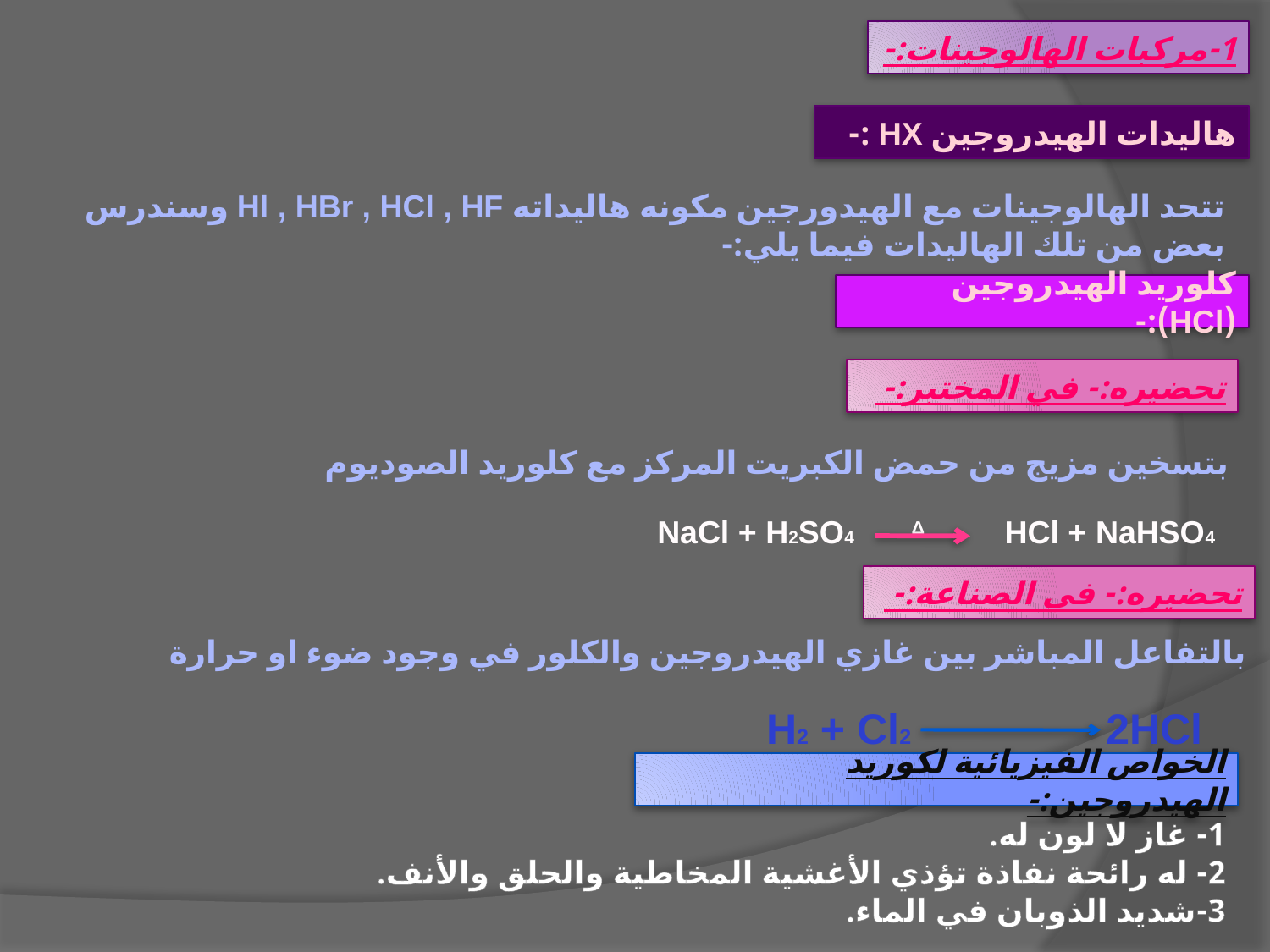

1-مركبات الهالوجينات:-

هاليدات الهيدروجين HX :-

تتحد الهالوجينات مع الهيدورجين مكونه هاليداته Hl , HBr , HCl , HF وسندرس بعض من تلك الهاليدات فيما يلي:-

كلوريد الهيدروجين (HCl):-

تحضيره:- في المختبر:-
بتسخين مزيج من حمض الكبريت المركز مع كلوريد الصوديوم
NaCl + H2SO4           Δ         HCl + NaHSO4
تحضيره:- في الصناعة:-
بالتفاعل المباشر بين غازي الهيدروجين والكلور في وجود ضوء او حرارة
   H2 + Cl2                 2HCl

الخواص الفيزيائية لكوريد الهيدروجين:-

1- غاز لا لون له.
2- له رائحة نفاذة تؤذي الأغشية المخاطية والحلق والأنف.
3-شديد الذوبان في الماء.